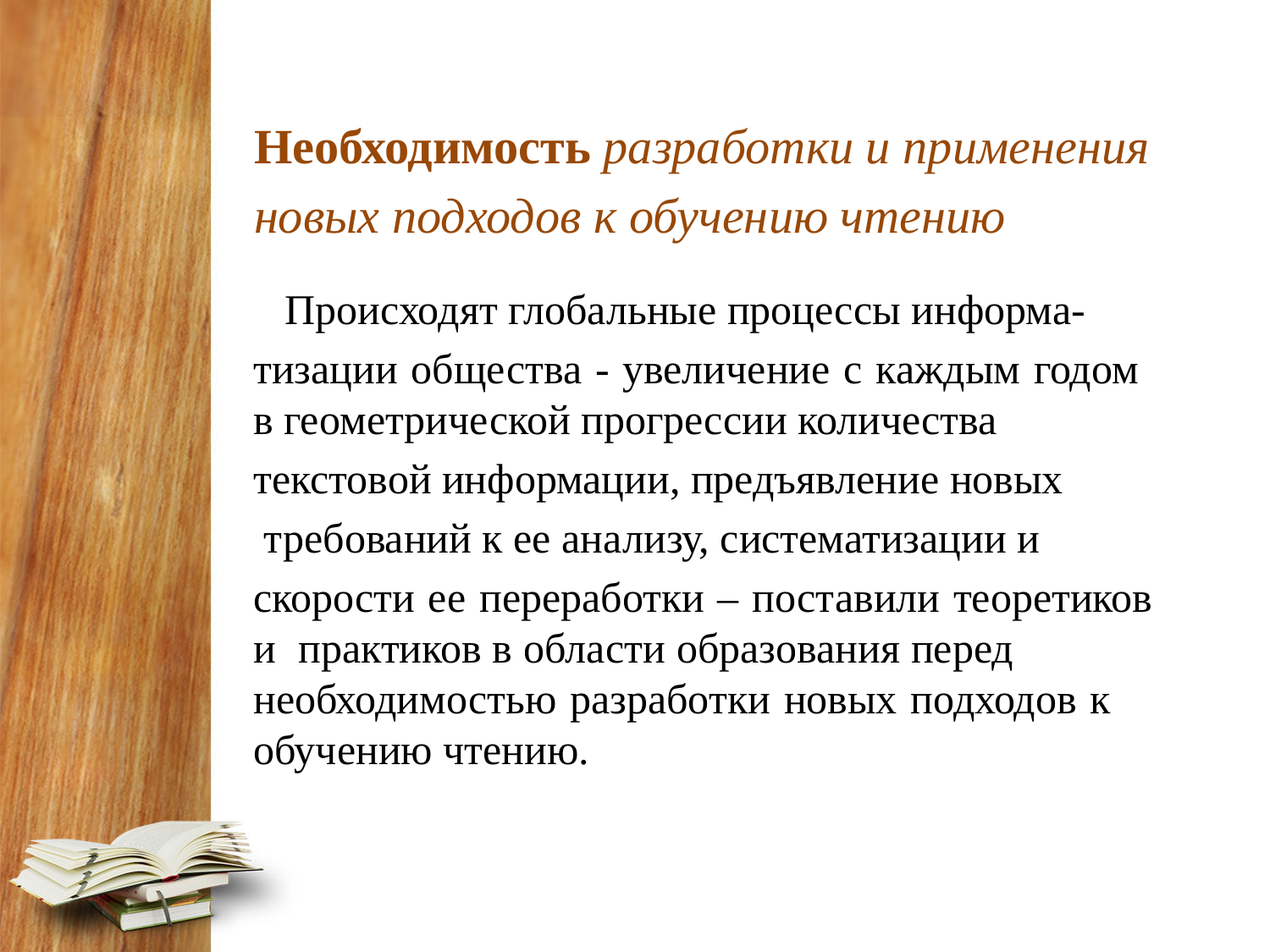

#
Необходимость разработки и применения
новых подходов к обучению чтению
   Происходят глобальные процессы информа-
тизации общества - увеличение с каждым годом     в геометрической прогрессии количества
текстовой информации, предъявление новых
 требований к ее анализу, систематизации и
скорости ее переработки – поставили теоретиков    и  практиков в области образования перед                 необходимостью разработки новых подходов к       обучению чтению.